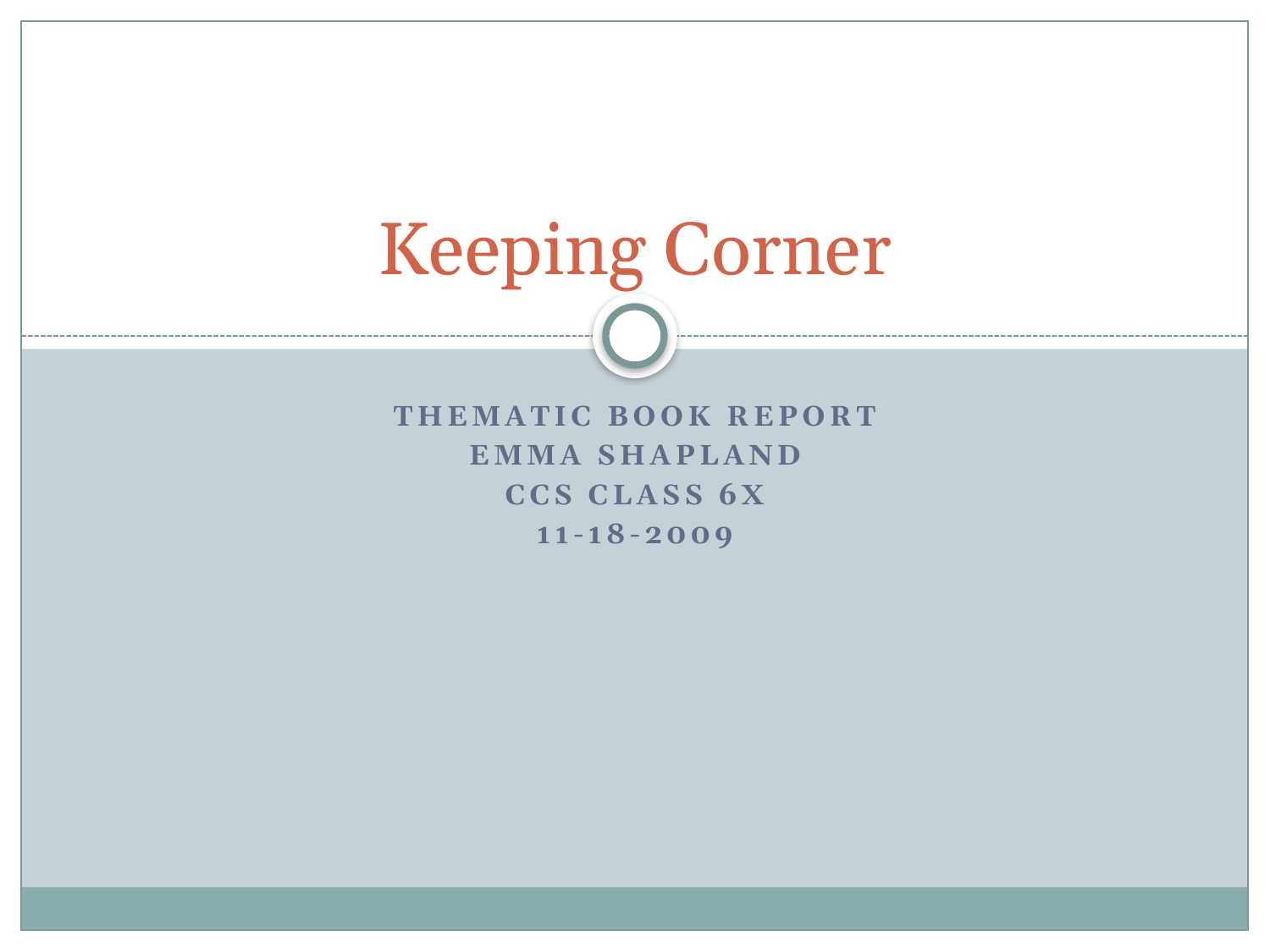

# Keeping Corner
Thematic Book Report
Emma Shapland
CCS Class 6x
11-18-2009